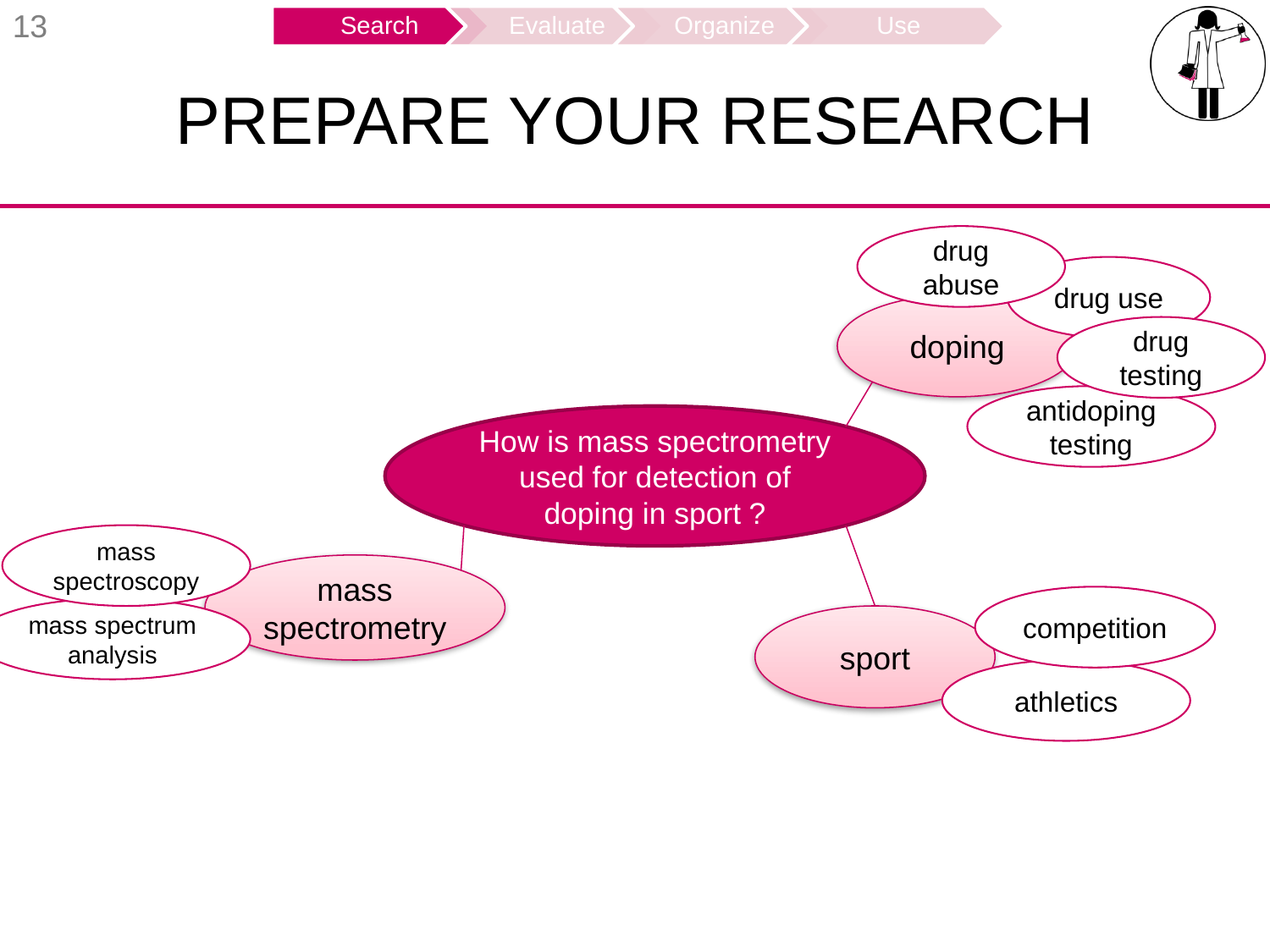

13
Search
Evaluate
Organize
Use
# Prepare your research
drug abuse
drug use
doping
drug testing
antidoping testing
How is mass spectrometry used for detection of doping in sport ?
mass spectroscopy
mass spectrometry
competition
mass spectrum analysis
sport
athletics